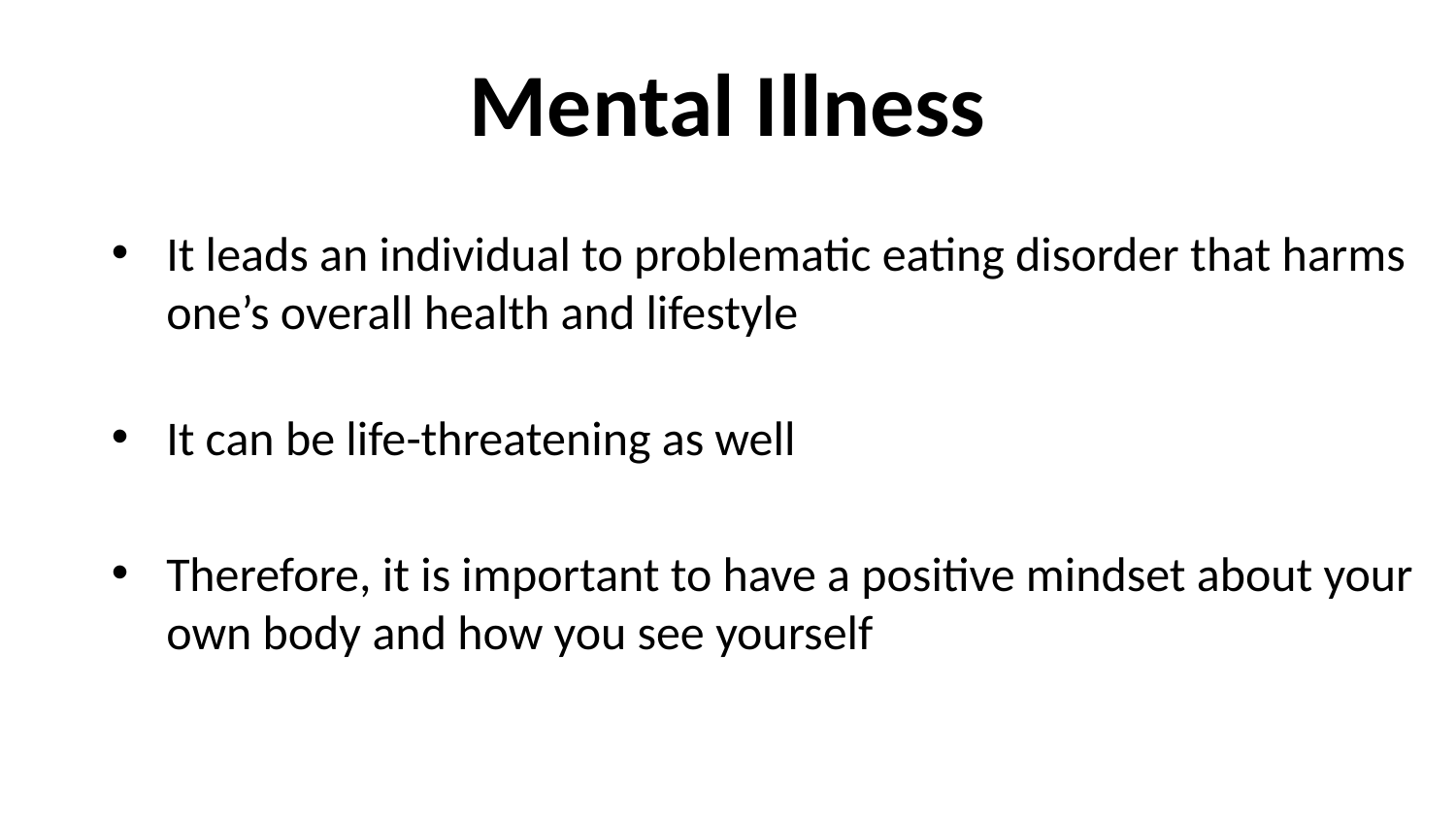

# Mental Illness
It leads an individual to problematic eating disorder that harms one’s overall health and lifestyle
It can be life-threatening as well

Therefore, it is important to have a positive mindset about your own body and how you see yourself